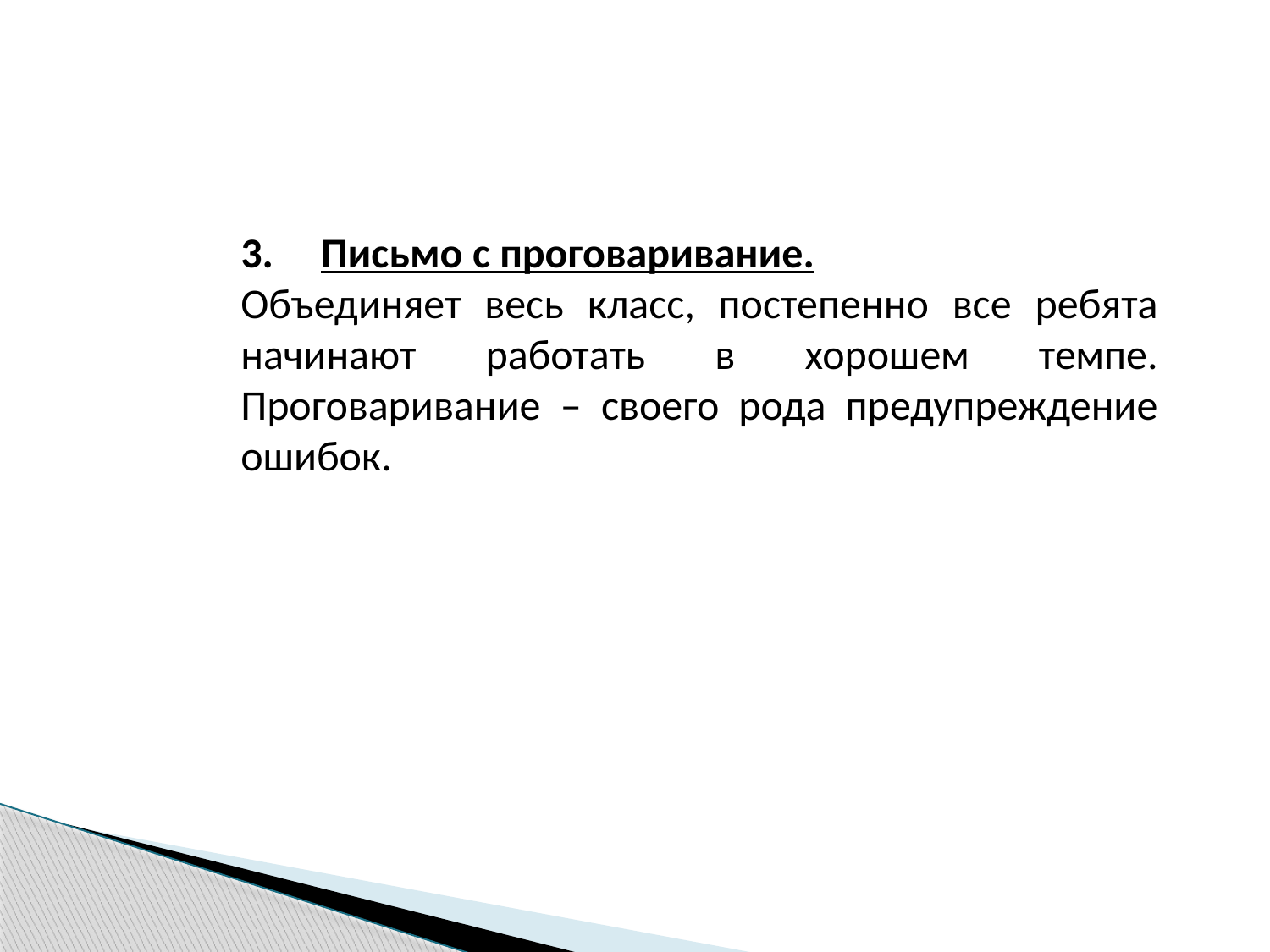

3.     Письмо с проговаривание.
Объединяет весь класс, постепенно все ребята начинают работать в хорошем темпе. Проговаривание – своего рода предупреждение ошибок.